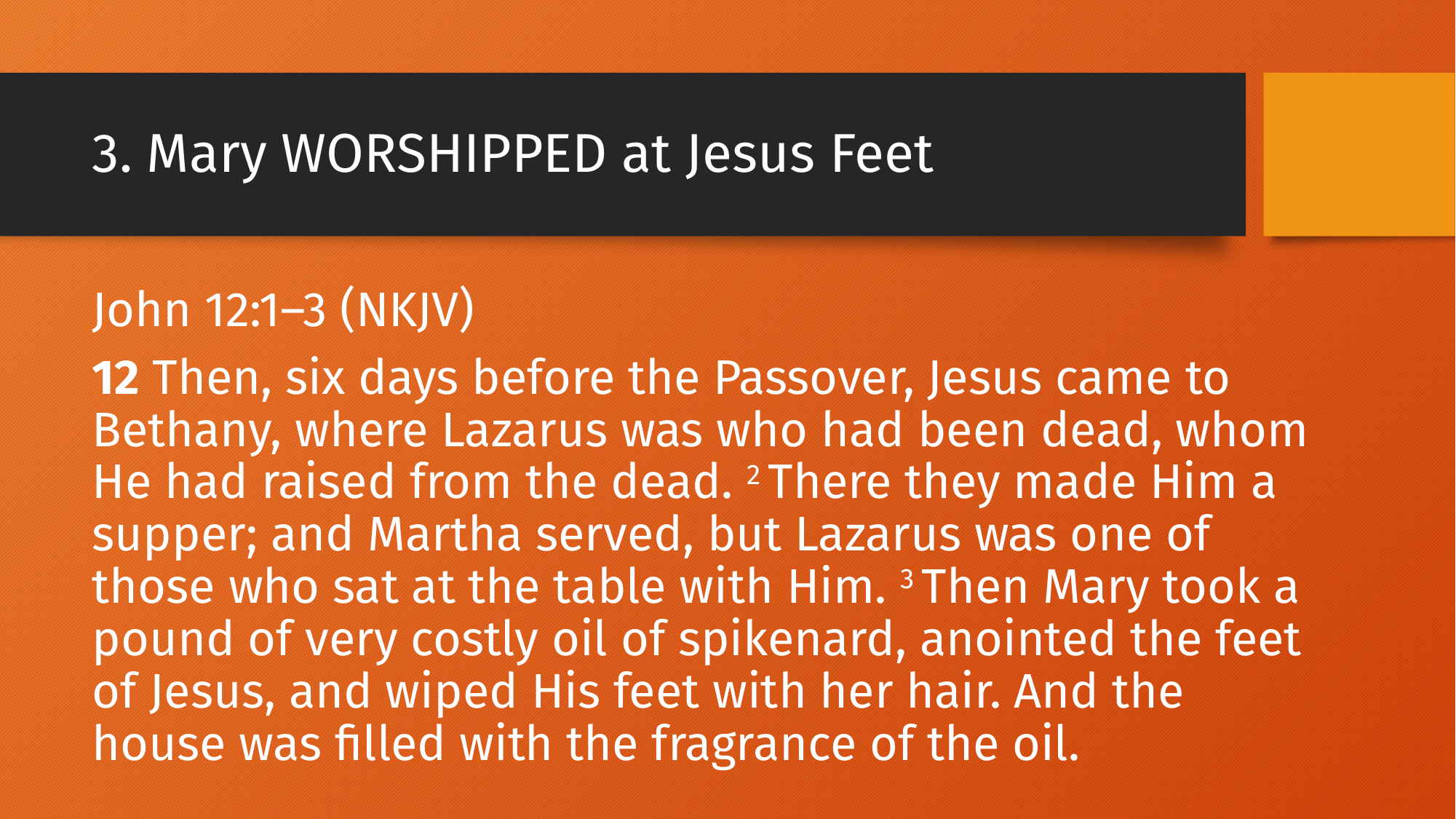

# 3. Mary WORSHIPPED at Jesus Feet
John 12:1–3 (NKJV)
12 Then, six days before the Passover, Jesus came to Bethany, where Lazarus was who had been dead, whom He had raised from the dead. 2 There they made Him a supper; and Martha served, but Lazarus was one of those who sat at the table with Him. 3 Then Mary took a pound of very costly oil of spikenard, anointed the feet of Jesus, and wiped His feet with her hair. And the house was filled with the fragrance of the oil.